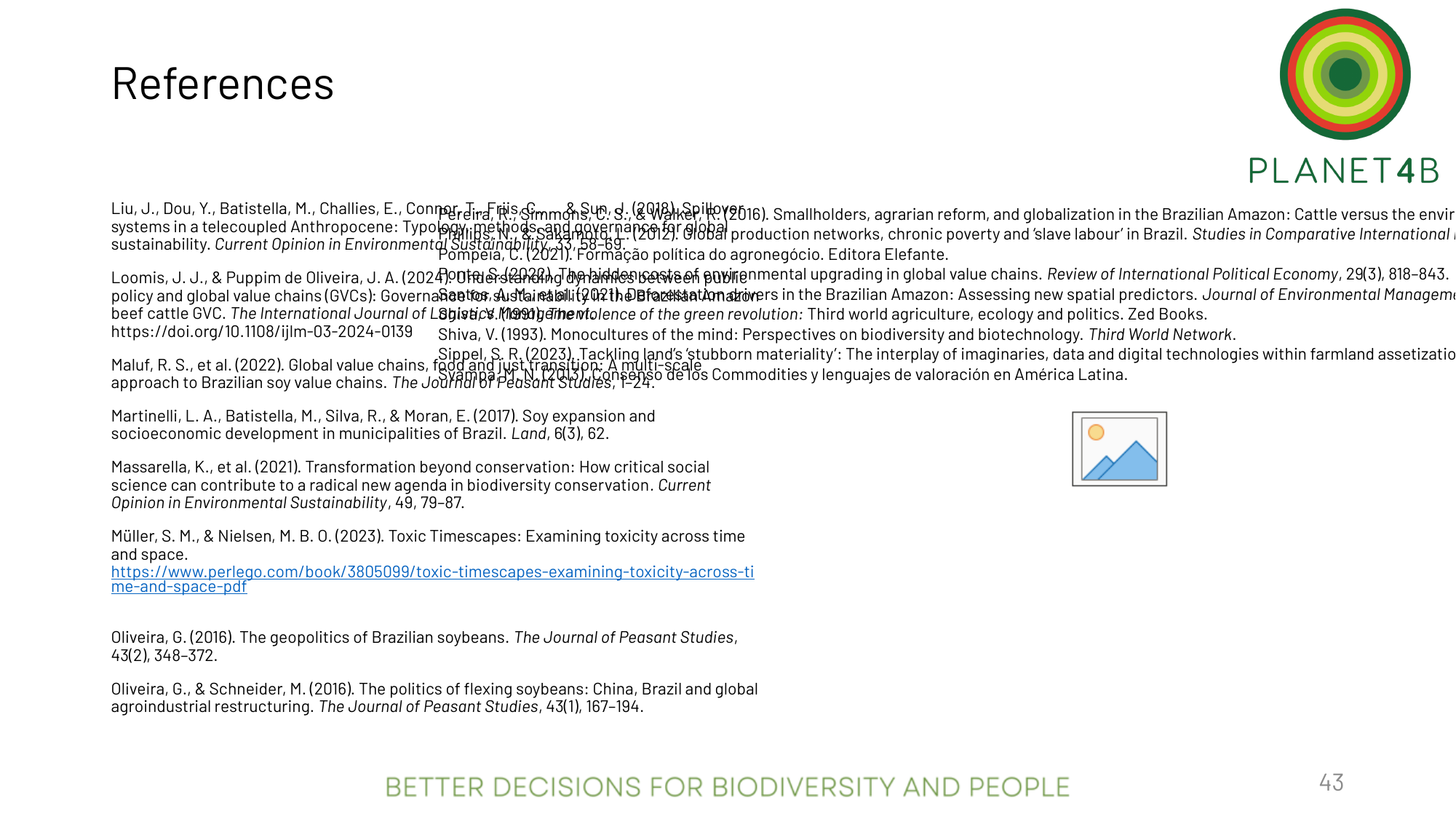

# References
Liu, J., Dou, Y., Batistella, M., Challies, E., Connor, T., Friis, C., ... & Sun, J. (2018). Spillover systems in a telecoupled Anthropocene: Typology, methods, and governance for global sustainability. Current Opinion in Environmental Sustainability, 33, 58–69.
Loomis, J. J., & Puppim de Oliveira, J. A. (2024). Understanding dynamics between public policy and global value chains (GVCs): Governance for sustainability in the Brazilian Amazon beef cattle GVC. The International Journal of Logistics Management. https://doi.org/10.1108/ijlm-03-2024-0139
Maluf, R. S., et al. (2022). Global value chains, food and just transition: A multi-scale approach to Brazilian soy value chains. The Journal of Peasant Studies, 1–24.
Martinelli, L. A., Batistella, M., Silva, R., & Moran, E. (2017). Soy expansion and socioeconomic development in municipalities of Brazil. Land, 6(3), 62.
Massarella, K., et al. (2021). Transformation beyond conservation: How critical social science can contribute to a radical new agenda in biodiversity conservation. Current Opinion in Environmental Sustainability, 49, 79–87.
Müller, S. M., & Nielsen, M. B. O. (2023). Toxic Timescapes: Examining toxicity across time and space. https://www.perlego.com/book/3805099/toxic-timescapes-examining-toxicity-across-time-and-space-pdf
Oliveira, G. (2016). The geopolitics of Brazilian soybeans. The Journal of Peasant Studies, 43(2), 348–372.
Oliveira, G., & Schneider, M. (2016). The politics of flexing soybeans: China, Brazil and global agroindustrial restructuring. The Journal of Peasant Studies, 43(1), 167–194.

Pereira, R., Simmons, C. S., & Walker, R. (2016). Smallholders, agrarian reform, and globalization in the Brazilian Amazon: Cattle versus the environment. Land, 5(3), 24.
Phillips, N., & Sakamoto, L. (2012). Global production networks, chronic poverty and ‘slave labour’ in Brazil. Studies in Comparative International Development, 47, 287–315.
Pompeia, C. (2021). Formação política do agronegócio. Editora Elefante.
Ponte, S. (2022). The hidden costs of environmental upgrading in global value chains. Review of International Political Economy, 29(3), 818–843.
Santos, A. M., et al. (2021). Deforestation drivers in the Brazilian Amazon: Assessing new spatial predictors. Journal of Environmental Management, 294, 113020.
Shiva, V. (1991). The violence of the green revolution: Third world agriculture, ecology and politics. Zed Books.
Shiva, V. (1993). Monocultures of the mind: Perspectives on biodiversity and biotechnology. Third World Network.
Sippel, S. R. (2023). Tackling land’s ‘stubborn materiality’: The interplay of imaginaries, data and digital technologies within farmland assetization. Agriculture and Human Values, 40(3), 849–863.
Svampa, M. N. (2013). Consenso de los Commodities y lenguajes de valoración en América Latina.

43